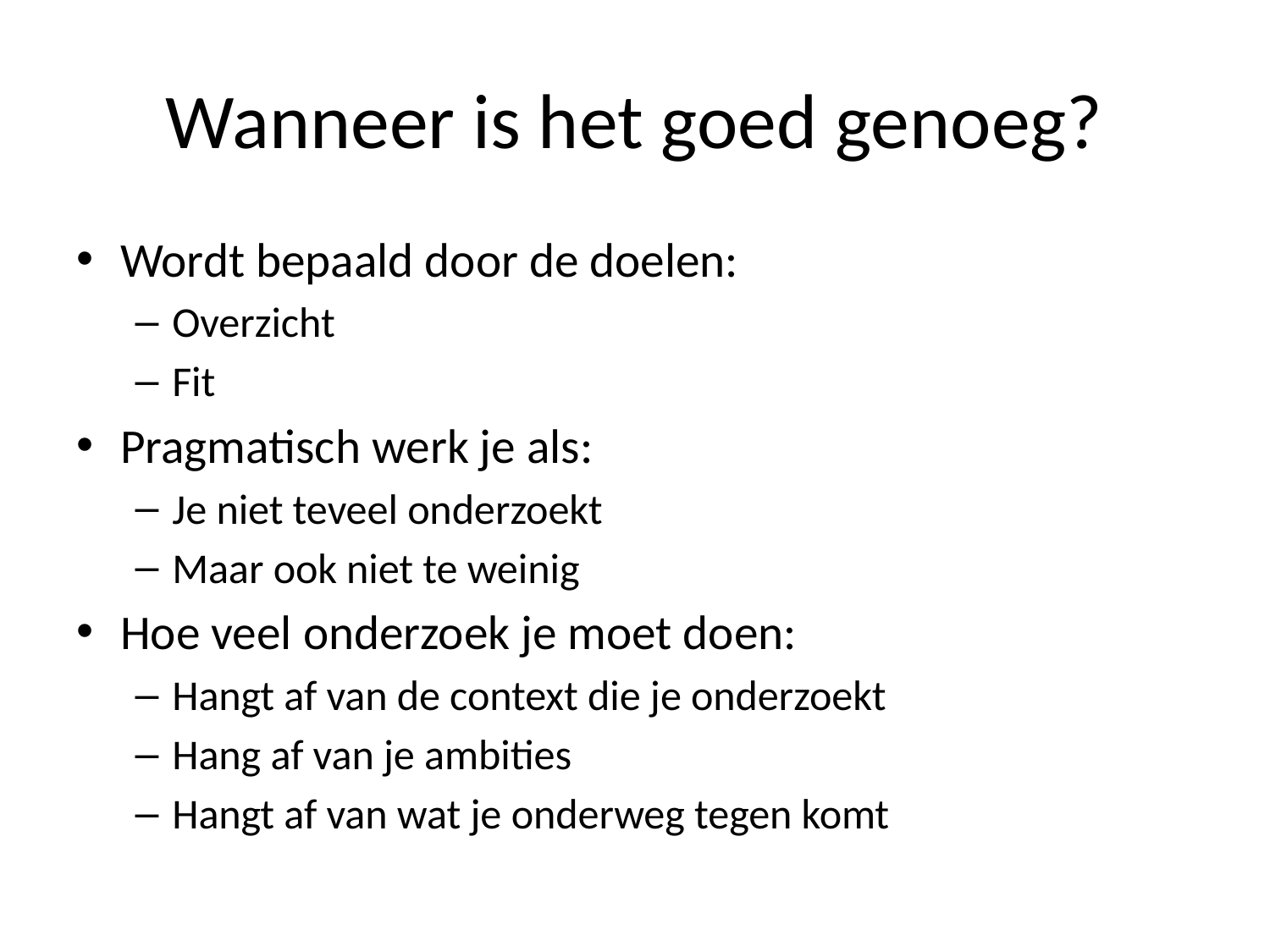

# Wanneer is het goed genoeg?
Wordt bepaald door de doelen:
Overzicht
Fit
Pragmatisch werk je als:
Je niet teveel onderzoekt
Maar ook niet te weinig
Hoe veel onderzoek je moet doen:
Hangt af van de context die je onderzoekt
Hang af van je ambities
Hangt af van wat je onderweg tegen komt